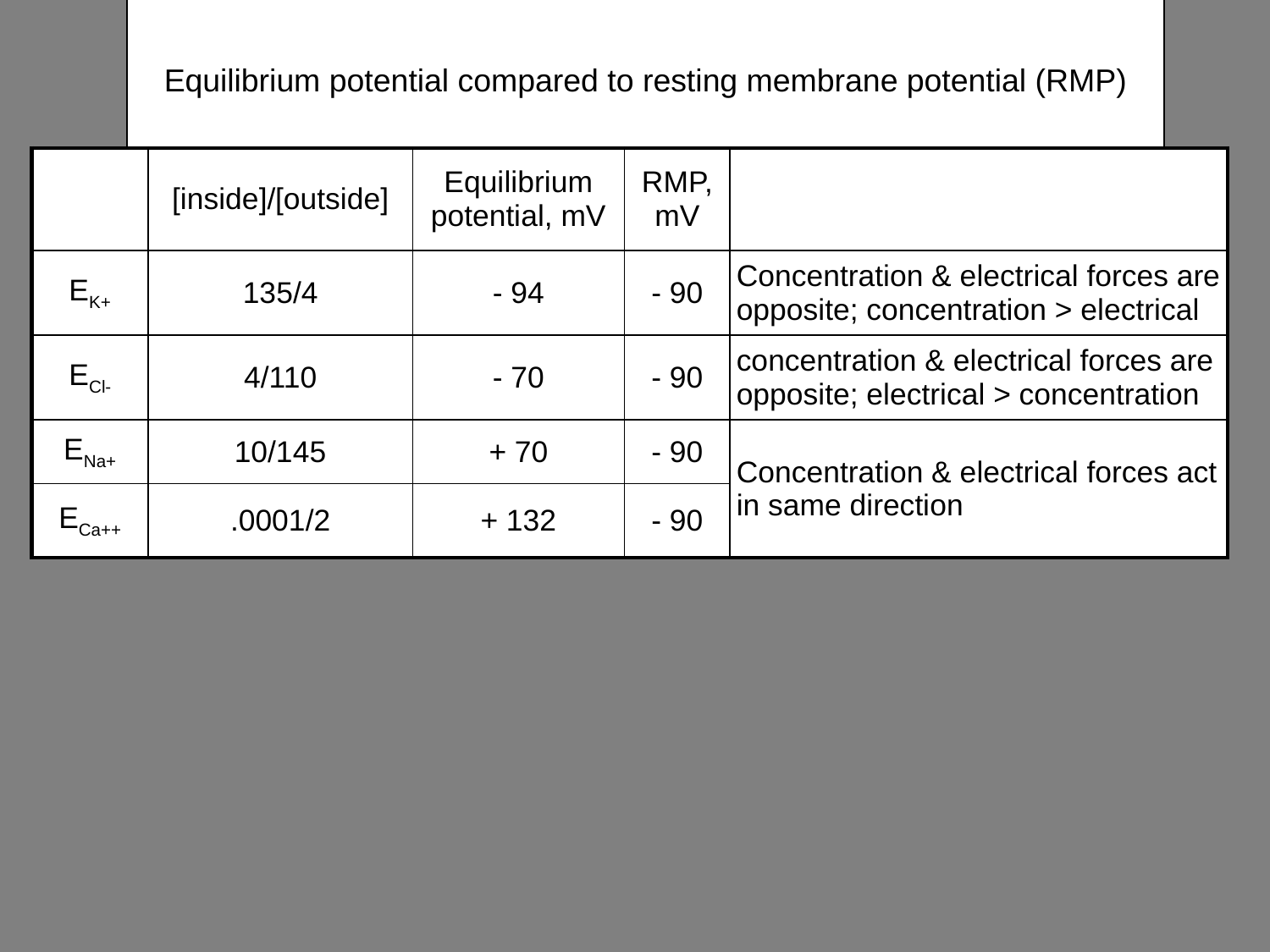

# Equilibrium potential compared to resting membrane potential (RMP)
|  | [inside]/[outside] | Equilibrium potential, mV | RMP, mV |  |
| --- | --- | --- | --- | --- |
| EK+ | 135/4 | - 94 | - 90 | Concentration & electrical forces are opposite; concentration > electrical |
| ECl- | 4/110 | - 70 | - 90 | concentration & electrical forces are opposite; electrical > concentration |
| ENa+ | 10/145 | + 70 | - 90 | Concentration & electrical forces act in same direction |
| ECa++ | .0001/2 | + 132 | - 90 |  |